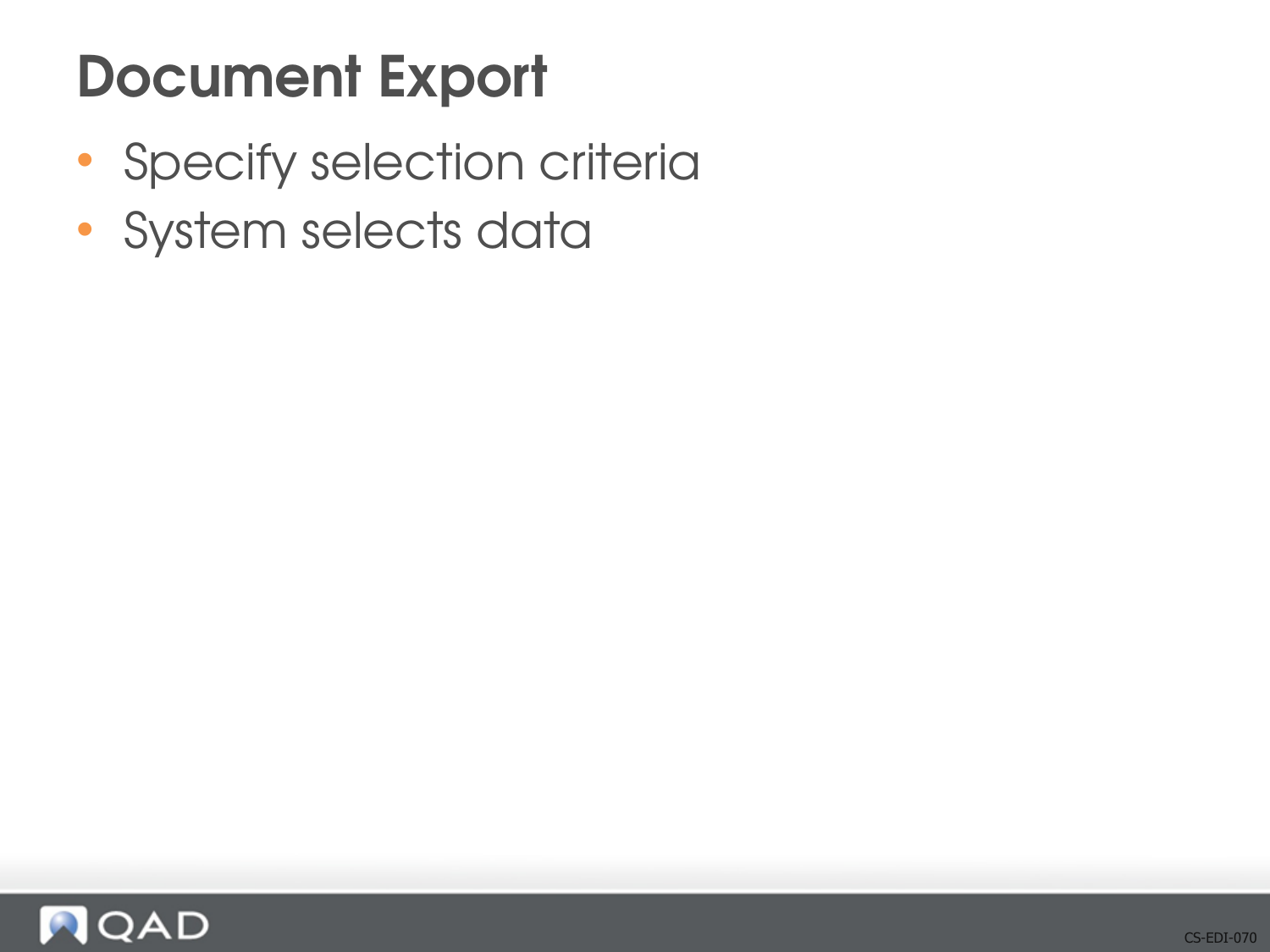

# Document Export
Specify selection criteria
System selects data
CS-EDI-070